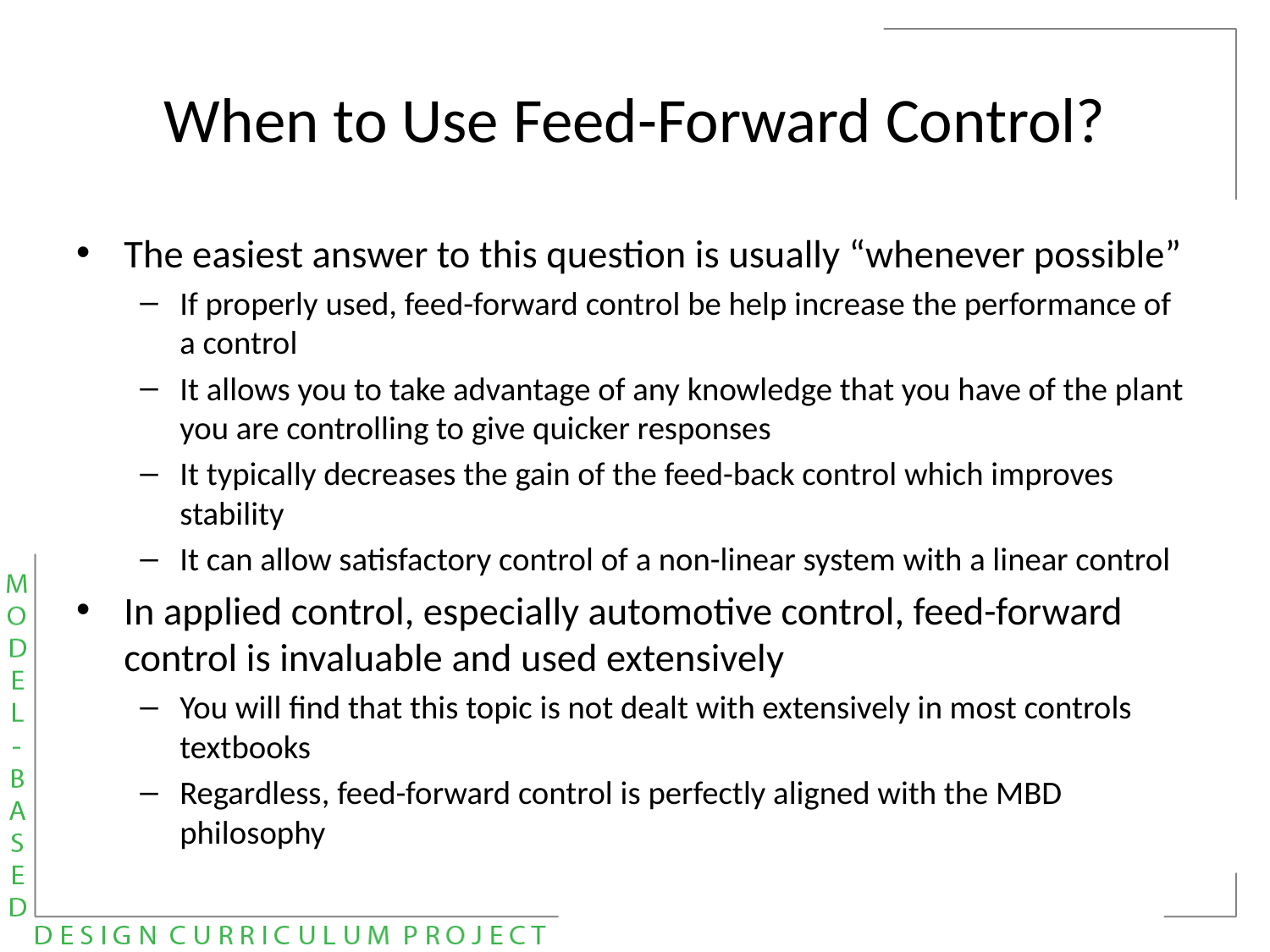

# When to Use Feed-Forward Control?
The easiest answer to this question is usually “whenever possible”
If properly used, feed-forward control be help increase the performance of a control
It allows you to take advantage of any knowledge that you have of the plant you are controlling to give quicker responses
It typically decreases the gain of the feed-back control which improves stability
It can allow satisfactory control of a non-linear system with a linear control
In applied control, especially automotive control, feed-forward control is invaluable and used extensively
You will find that this topic is not dealt with extensively in most controls textbooks
Regardless, feed-forward control is perfectly aligned with the MBD philosophy